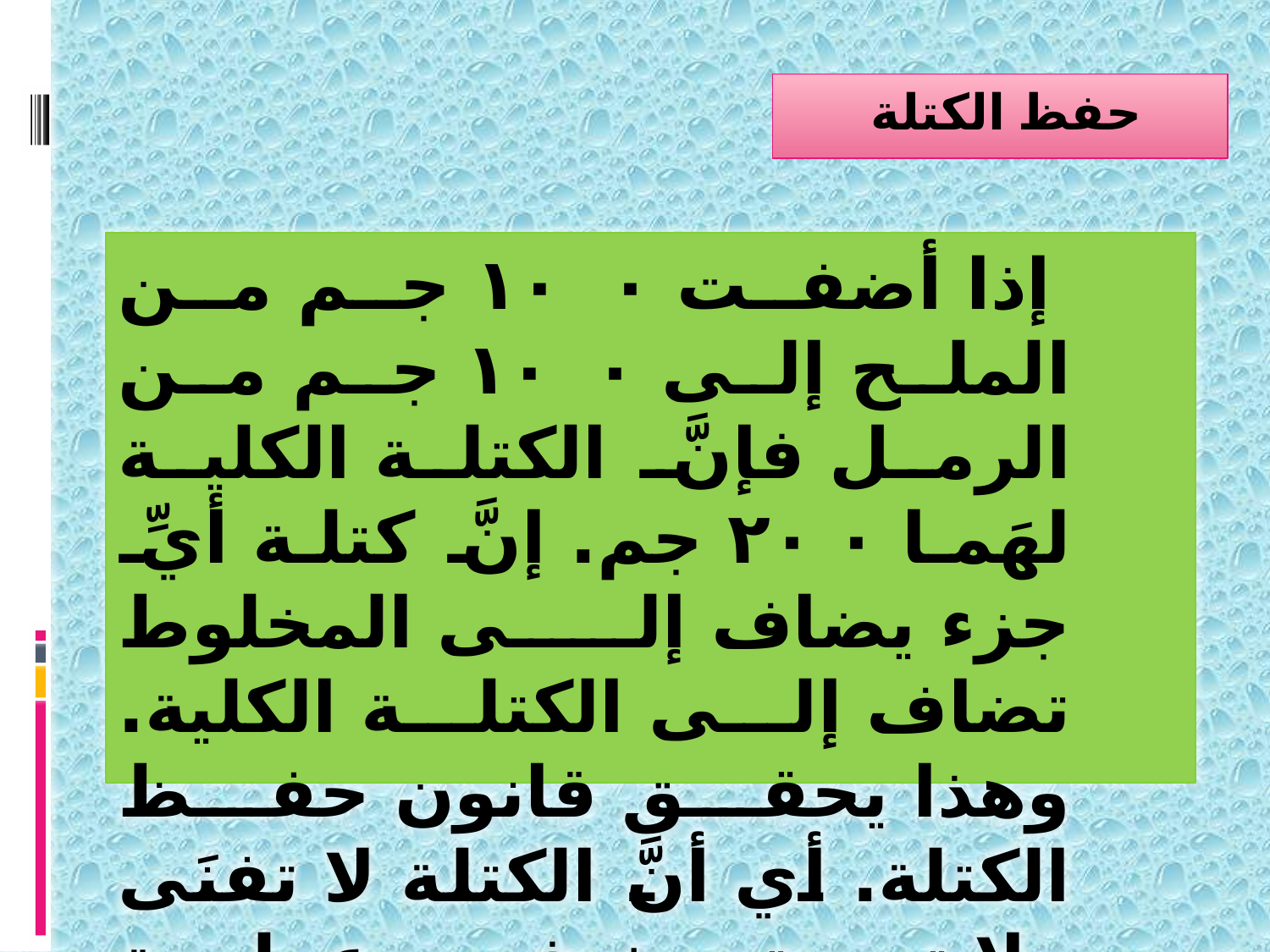

# حفظ الكتلة
     إذا أضفت ١٠٠ جم من الملح إلى ١٠٠ جم من الرمل فإنَّ الكتلة الكلية لهَما ٢٠٠ جم. إنَّ كتلة أيِّ جزء يضاف إلى المخلوط تضاف إلى الكتلة الكلية. وهذا يحقق قانون حفظ الكتلة. أي أنَّ الكتلة لا تفنَى ولا تستحدث في عملية إعداد المخاليط.